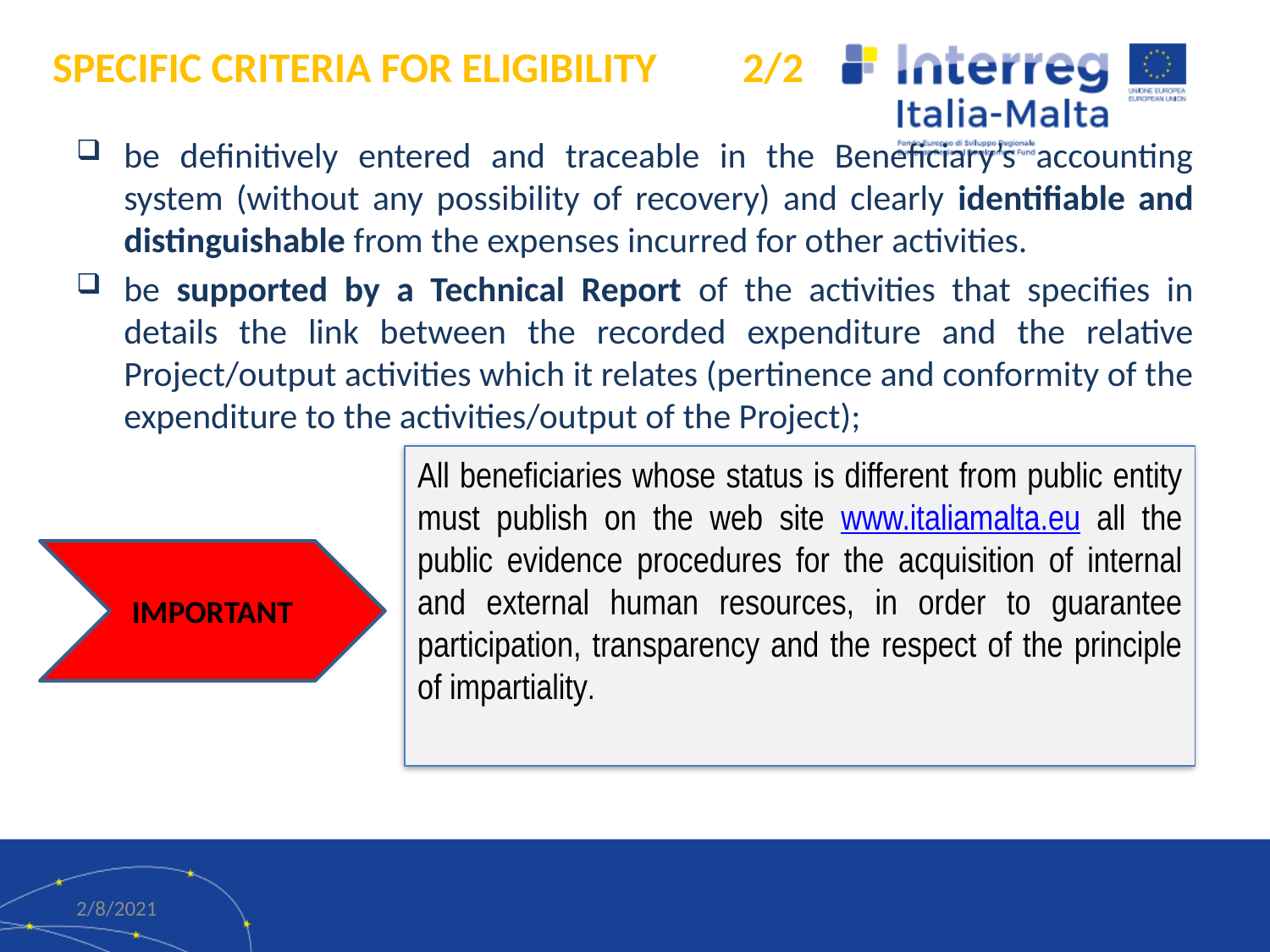

# SPECIFIC CRITERIA FOR ELIGIBILITY         2/2
be definitively entered and traceable in the Beneficiary’s accounting system (without any possibility of recovery) and clearly identifiable and distinguishable from the expenses incurred for other activities.
be supported by a Technical Report of the activities that specifies in details the link between the recorded expenditure and the relative Project/output activities which it relates (pertinence and conformity of the expenditure to the activities/output of the Project);
All beneficiaries whose status is different from public entity must publish on the web site www.italiamalta.eu all the public evidence procedures for the acquisition of internal and external human resources, in order to guarantee participation, transparency and the respect of the principle of impartiality.
IMPORTANT
2/8/2021

14